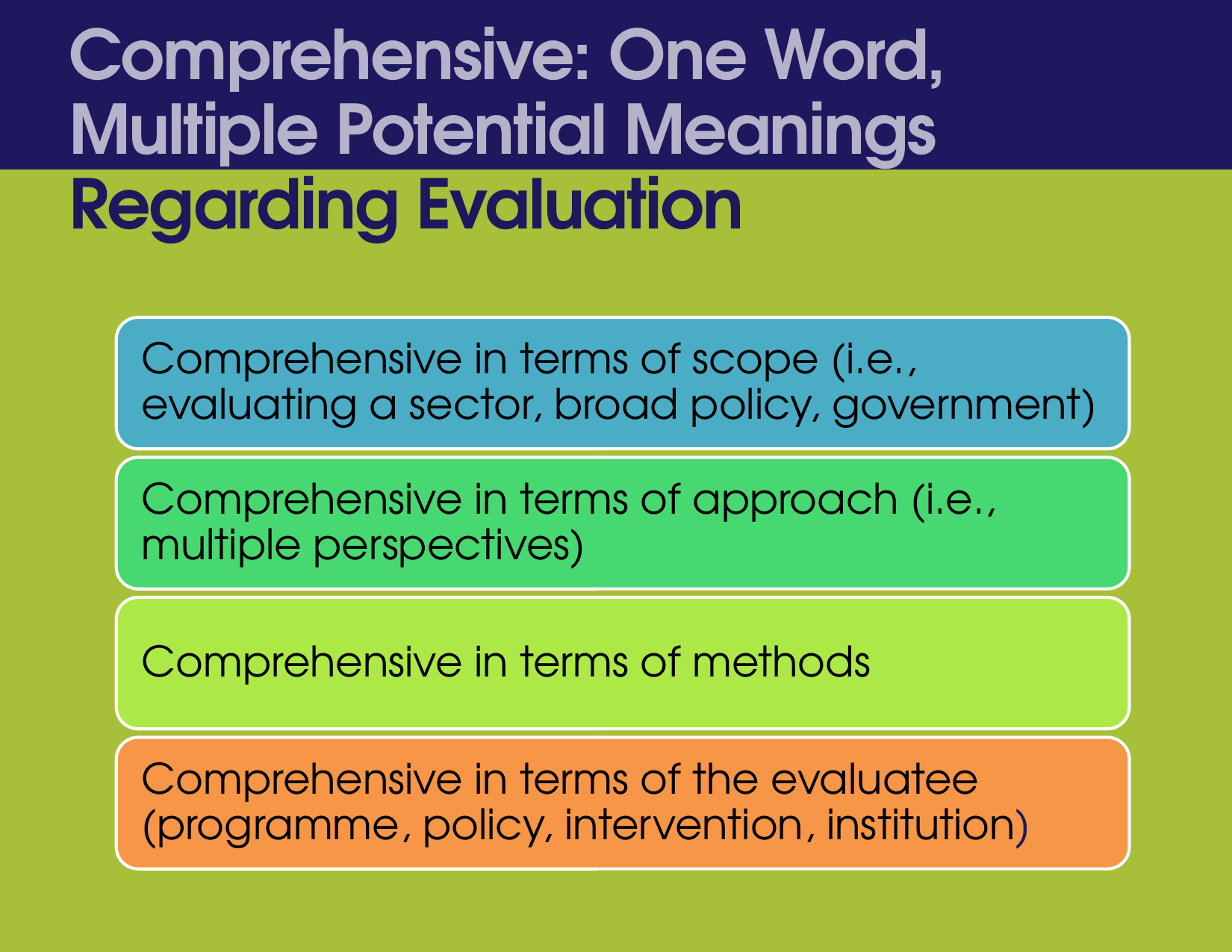

Comprehensive: One Word, Multiple Potential Meanings Regarding Evaluation
Comprehensive in terms of scope (i.e., evaluating a sector, broad policy, government)
Comprehensive in terms of approach (i.e., multiple perspectives)
Comprehensive in terms of methods
Comprehensive in terms of the evaluatee (programme, policy, intervention, institution)